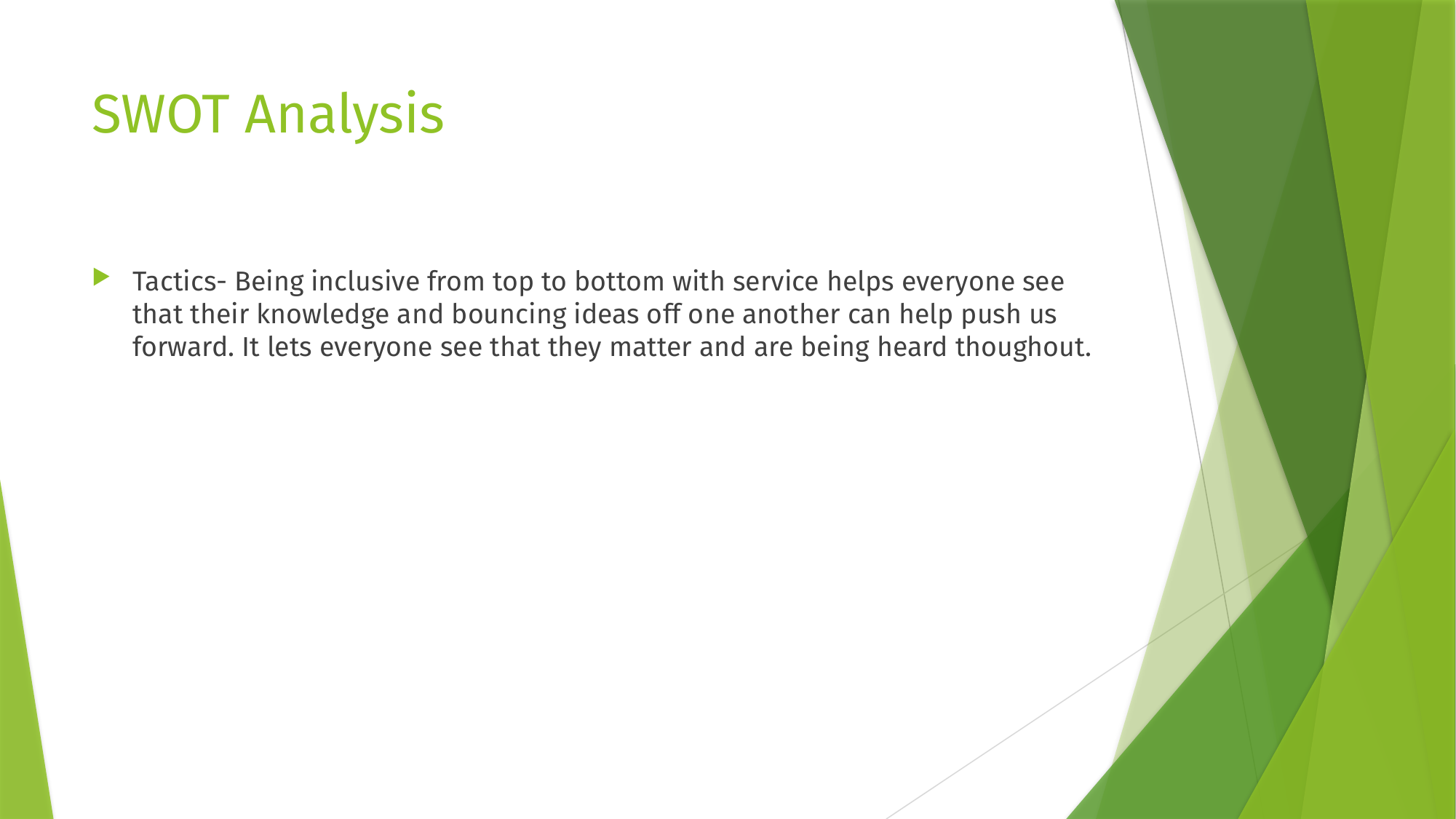

# SWOT Analysis
Tactics- Being inclusive from top to bottom with service helps everyone see that their knowledge and bouncing ideas off one another can help push us forward. It lets everyone see that they matter and are being heard thoughout.